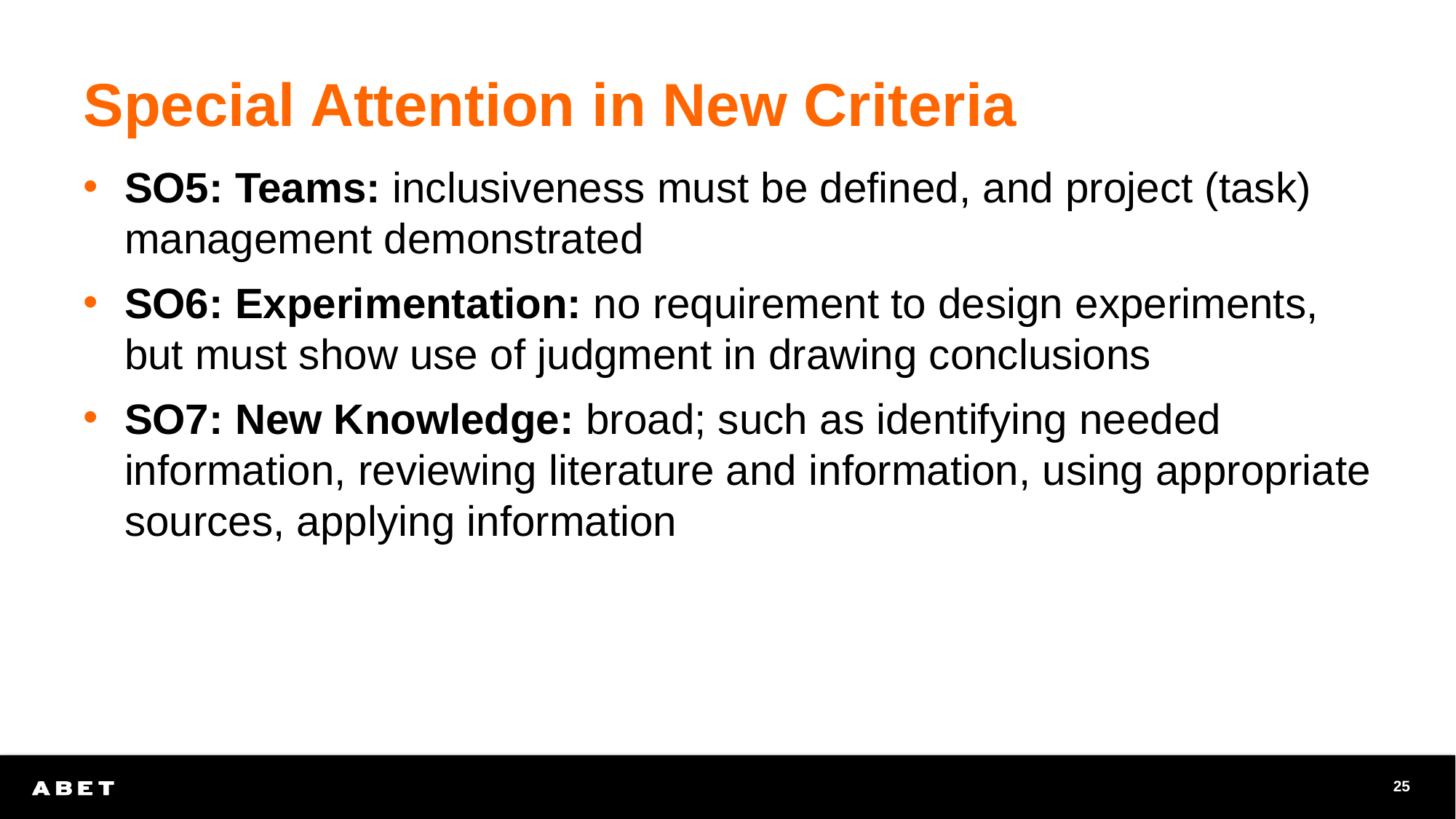

# Special Attention in New Criteria
SO5: Teams: inclusiveness must be defined, and project (task) management demonstrated
SO6: Experimentation: no requirement to design experiments, but must show use of judgment in drawing conclusions
SO7: New Knowledge: broad; such as identifying needed information, reviewing literature and information, using appropriate sources, applying information